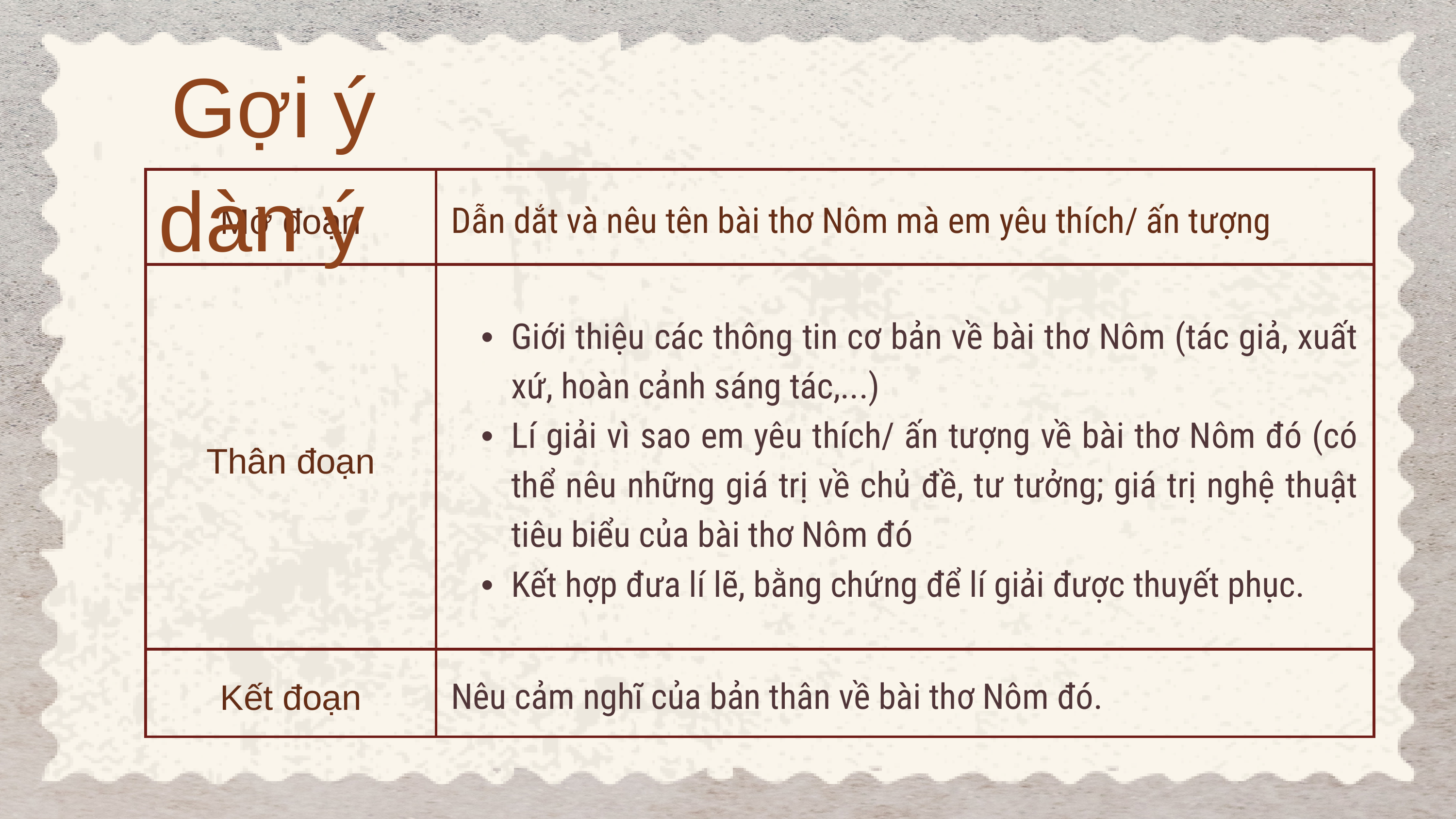

Gợi ý dàn ý
| Mở đoạn | Dẫn dắt và nêu tên bài thơ Nôm mà em yêu thích/ ấn tượng |
| --- | --- |
| Thân đoạn | Giới thiệu các thông tin cơ bản về bài thơ Nôm (tác giả, xuất xứ, hoàn cảnh sáng tác,...) Lí giải vì sao em yêu thích/ ấn tượng về bài thơ Nôm đó (có thể nêu những giá trị về chủ đề, tư tưởng; giá trị nghệ thuật tiêu biểu của bài thơ Nôm đó Kết hợp đưa lí lẽ, bằng chứng để lí giải được thuyết phục. |
| Kết đoạn | Nêu cảm nghĩ của bản thân về bài thơ Nôm đó. |